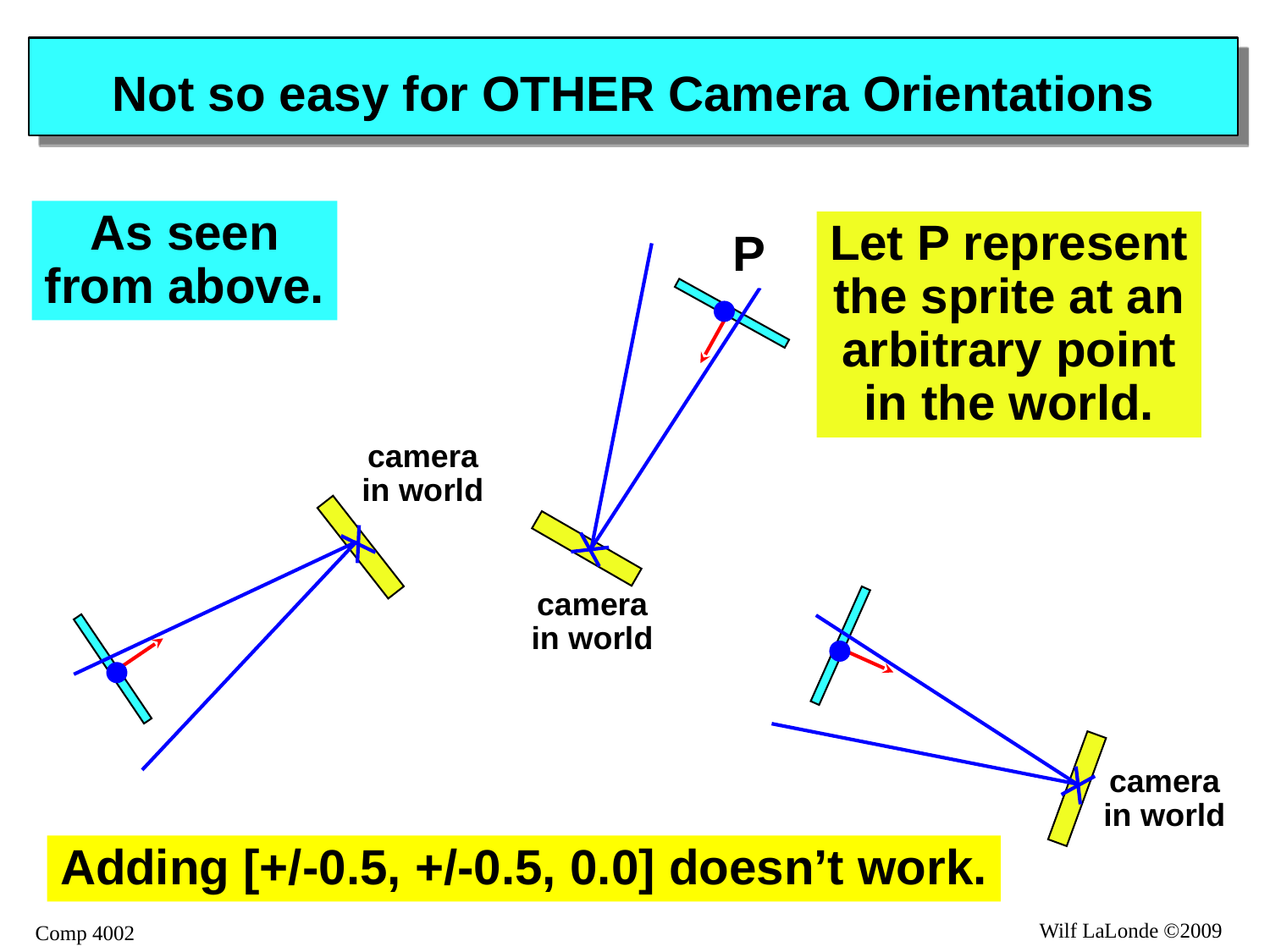

# Not so easy for OTHER Camera Orientations
As seen
from above.
Let P represent
the sprite at an
arbitrary point
in the world.
P

camera
in world
camera
in world

camera
in world
Adding [+/-0.5, +/-0.5, 0.0] doesn’t work.